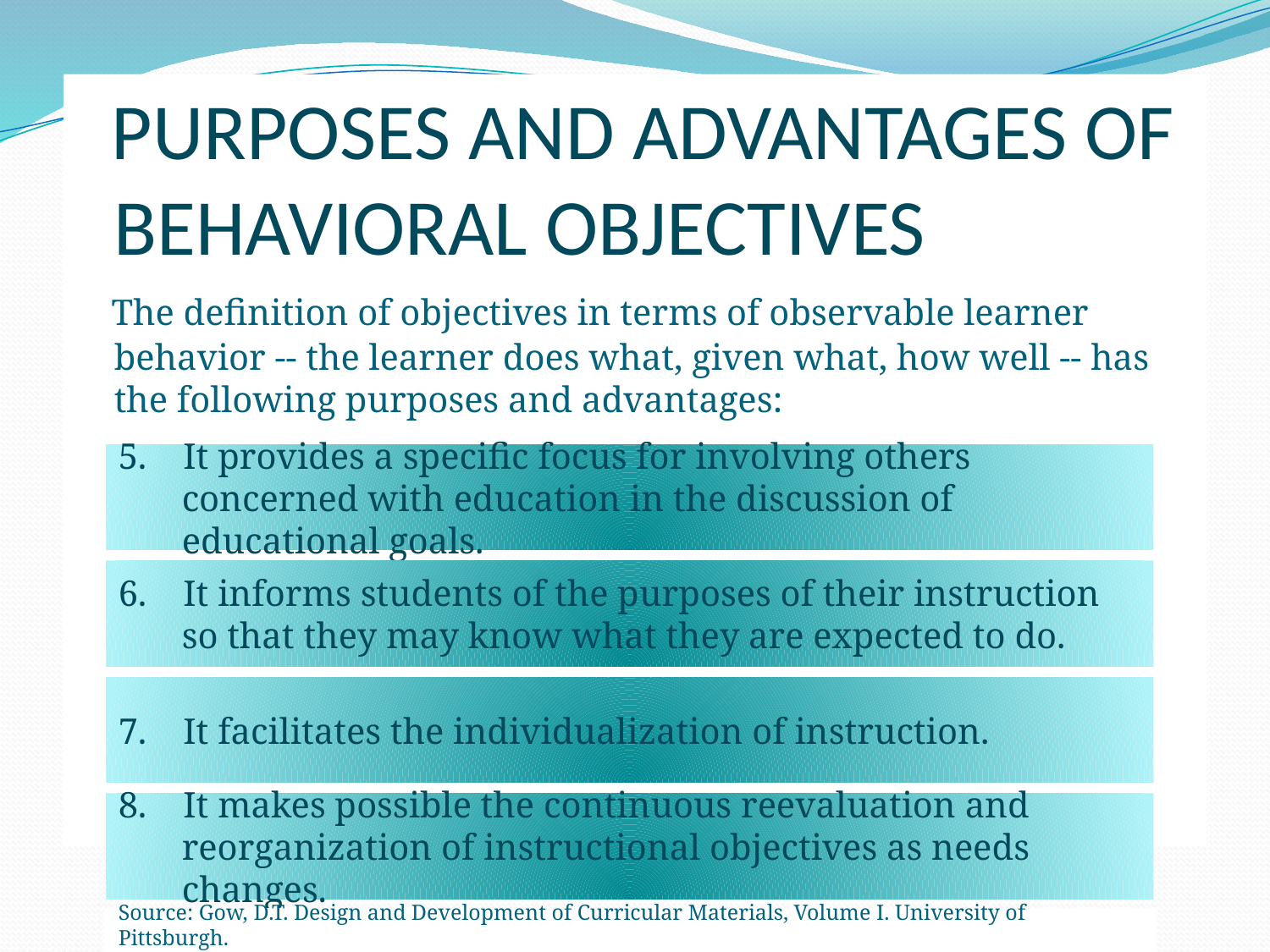

PURPOSES AND ADVANTAGES OF BEHAVIORAL OBJECTIVES
   The definition of objectives in terms of observable learner behavior -- the learner does what, given what, how well -- has the following purposes and advantages:

5.    It provides a specific focus for involving others concerned with education in the discussion of educational goals.
6.    It informs students of the purposes of their instruction so that they may know what they are expected to do.
7.    It facilitates the individualization of instruction.
8.    It makes possible the continuous reevaluation and reorganization of instructional objectives as needs changes.

Source: Gow, D.T. Design and Development of Curricular Materials, Volume I. University of Pittsburgh.